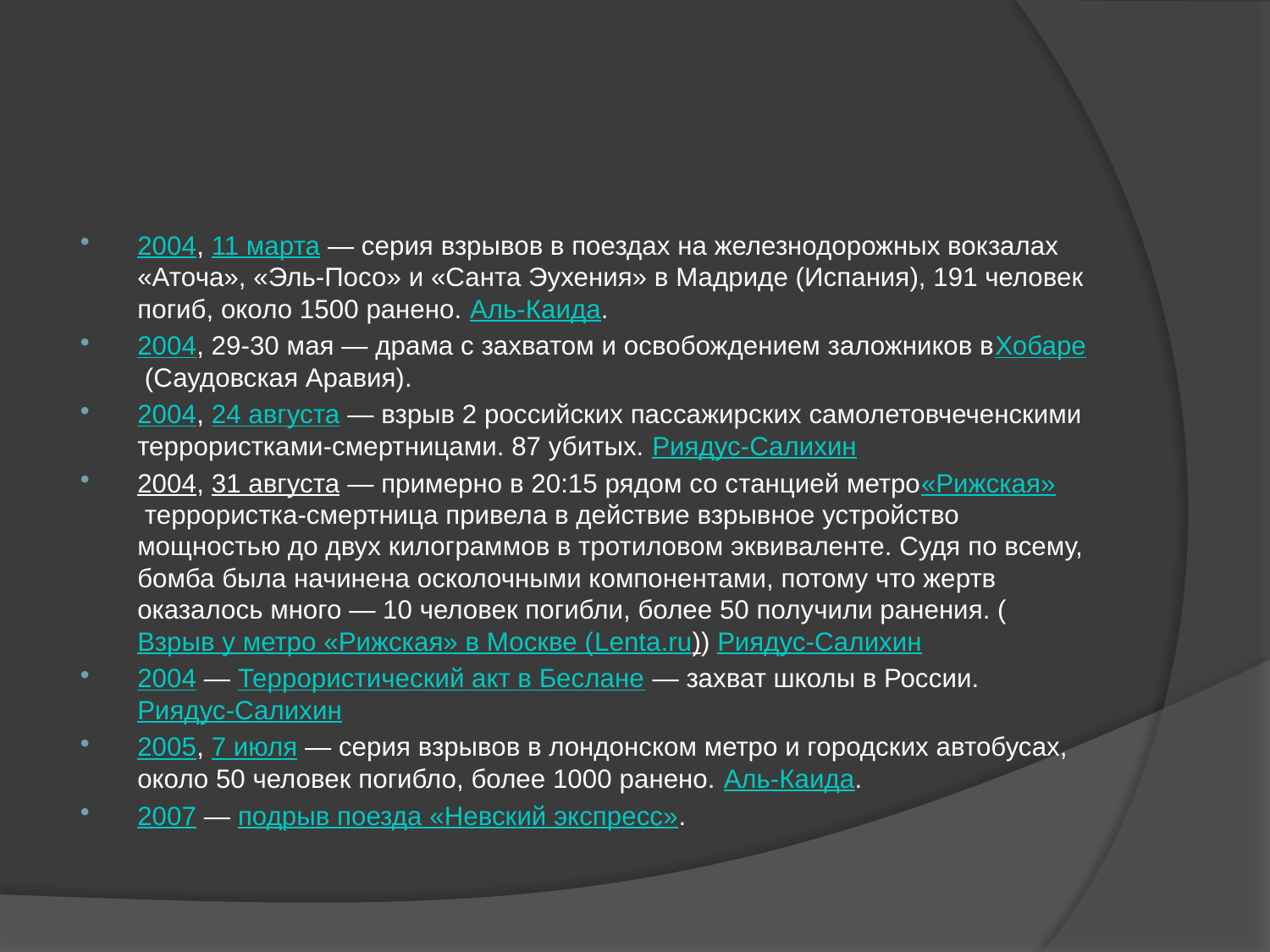

#
2004, 11 марта — серия взрывов в поездах на железнодорожных вокзалах «Аточа», «Эль-Посо» и «Санта Эухения» в Мадриде (Испания), 191 человек погиб, около 1500 ранено. Аль-Каида.
2004, 29-30 мая — драма с захватом и освобождением заложников вХобаре (Саудовская Аравия).
2004, 24 августа — взрыв 2 российских пассажирских самолетовчеченскими террористками-смертницами. 87 убитых. Риядус-Салихин
2004, 31 августа — примерно в 20:15 рядом со станцией метро«Рижская» террористка-смертница привела в действие взрывное устройство мощностью до двух килограммов в тротиловом эквиваленте. Судя по всему, бомба была начинена осколочными компонентами, потому что жертв оказалось много — 10 человек погибли, более 50 получили ранения. (Взрыв у метро «Рижская» в Москве (Lenta.ru)) Риядус-Салихин
2004 — Террористический акт в Беслане — захват школы в России.Риядус-Салихин
2005, 7 июля — серия взрывов в лондонском метро и городских автобусах, около 50 человек погибло, более 1000 ранено. Аль-Каида.
2007 — подрыв поезда «Невский экспресс».